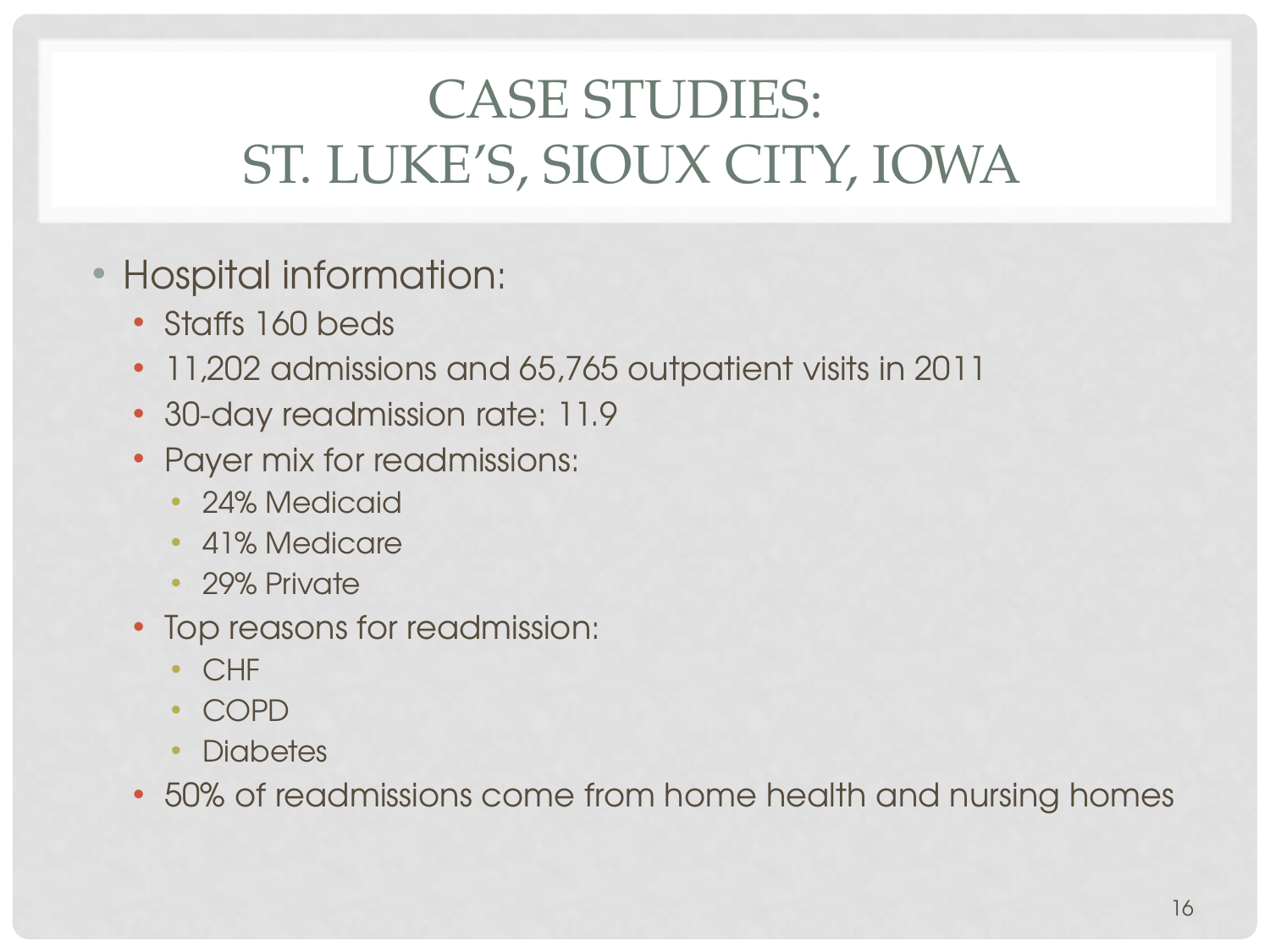

# Case studies: St. luke’s, Sioux City, Iowa
Hospital information:
Staffs 160 beds
11,202 admissions and 65,765 outpatient visits in 2011
30-day readmission rate: 11.9
Payer mix for readmissions:
24% Medicaid
41% Medicare
29% Private
Top reasons for readmission:
CHF
COPD
Diabetes
50% of readmissions come from home health and nursing homes

16